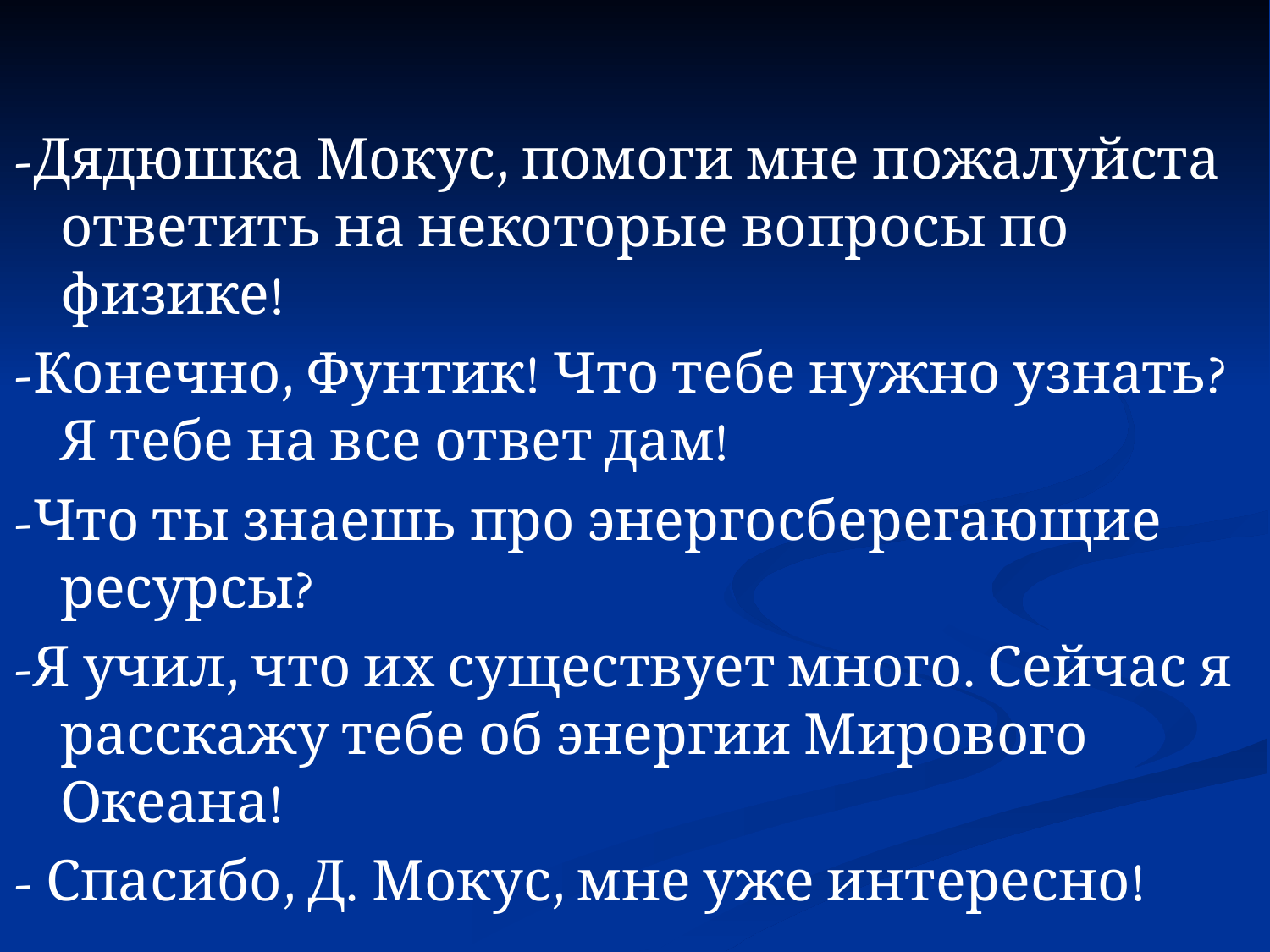

#
-Дядюшка Мокус, помоги мне пожалуйста ответить на некоторые вопросы по физике!
-Конечно, Фунтик! Что тебе нужно узнать? Я тебе на все ответ дам!
-Что ты знаешь про энергосберегающие ресурсы?
-Я учил, что их существует много. Сейчас я  расскажу тебе об энергии Мирового Океана!
- Спасибо, Д. Мокус, мне уже интересно!